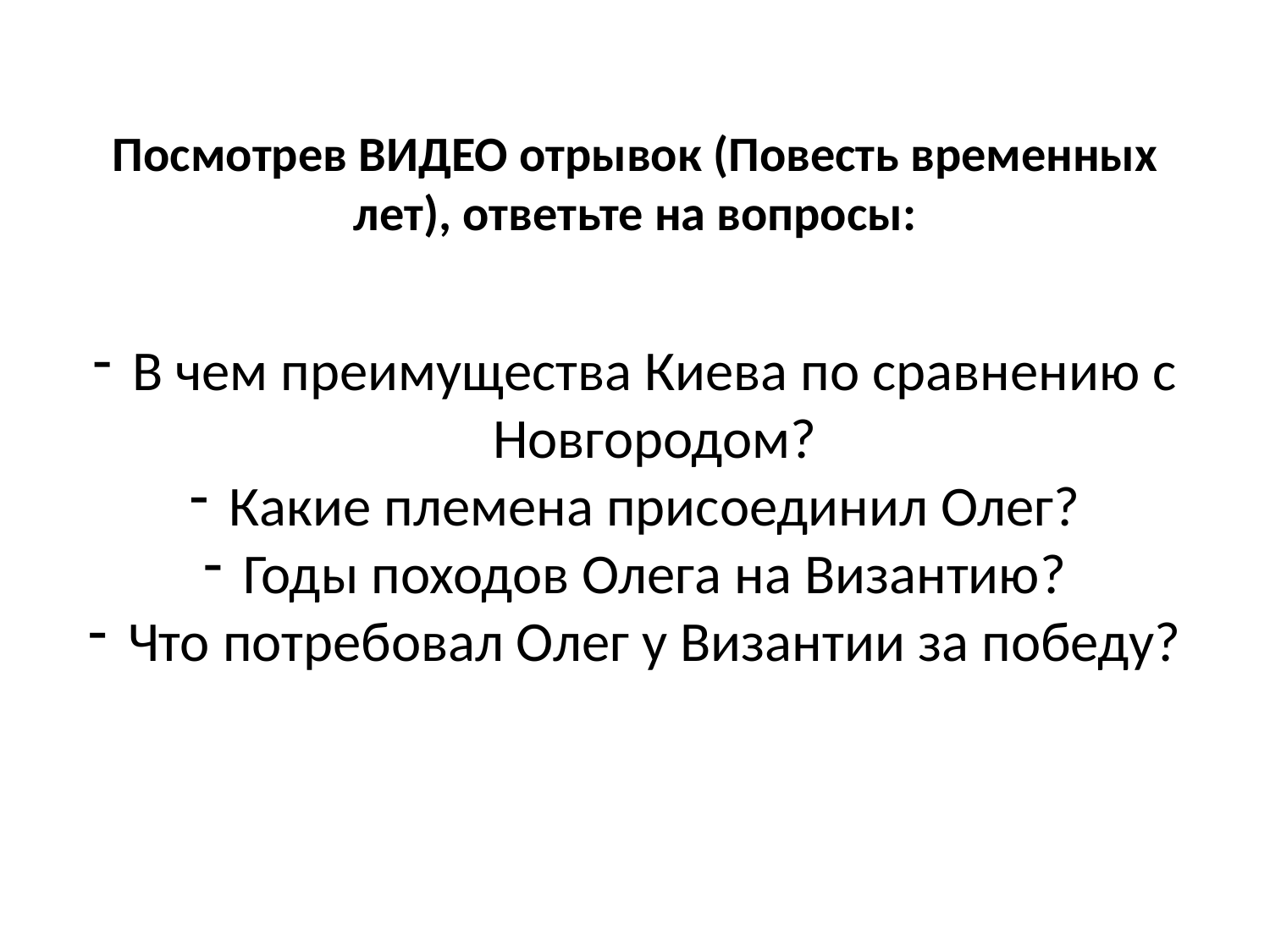

Посмотрев ВИДЕО отрывок (Повесть временных лет), ответьте на вопросы:
В чем преимущества Киева по сравнению с Новгородом?
Какие племена присоединил Олег?
Годы походов Олега на Византию?
Что потребовал Олег у Византии за победу?